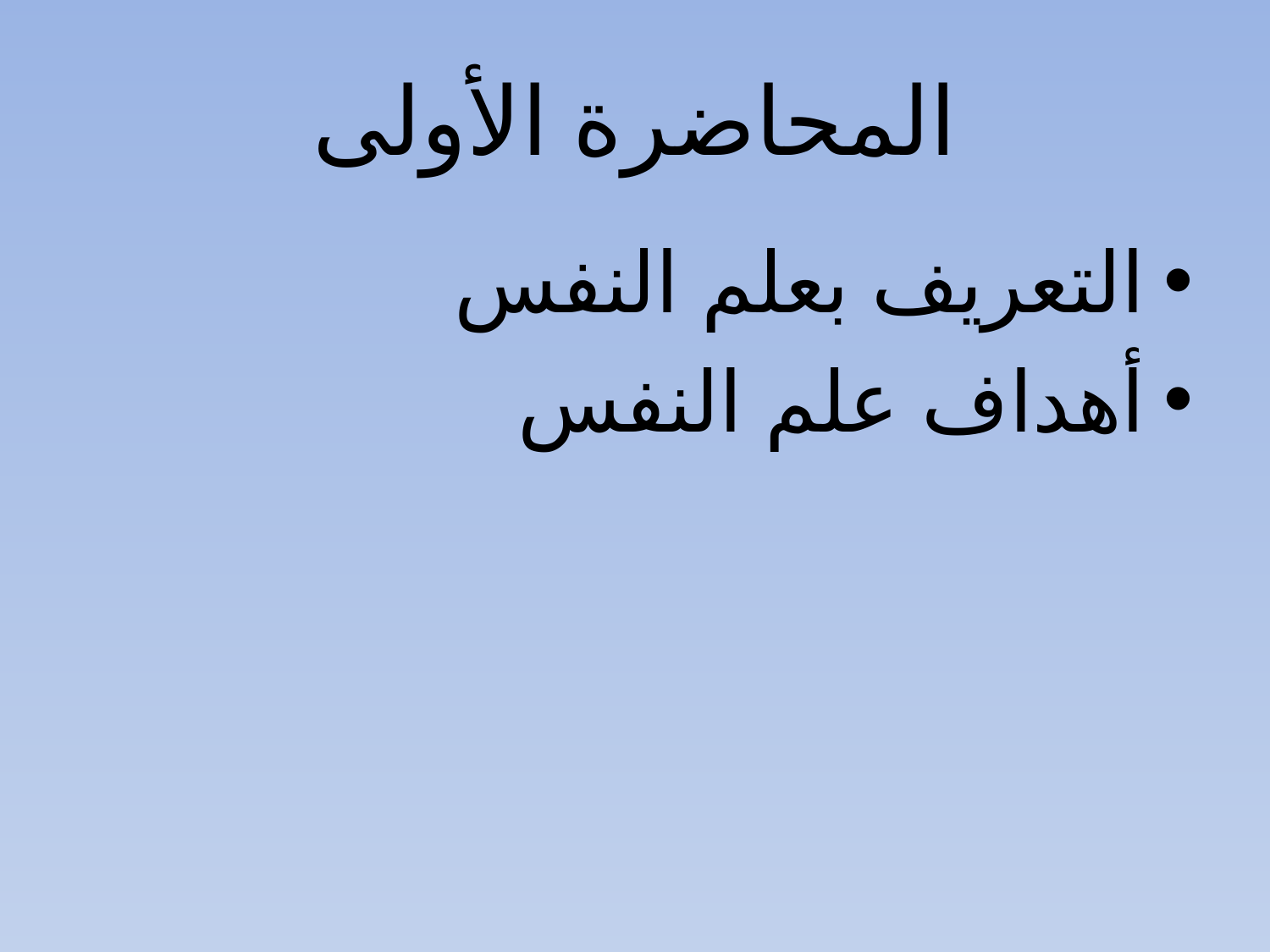

# المحاضرة الأولى
التعريف بعلم النفس
أهداف علم النفس